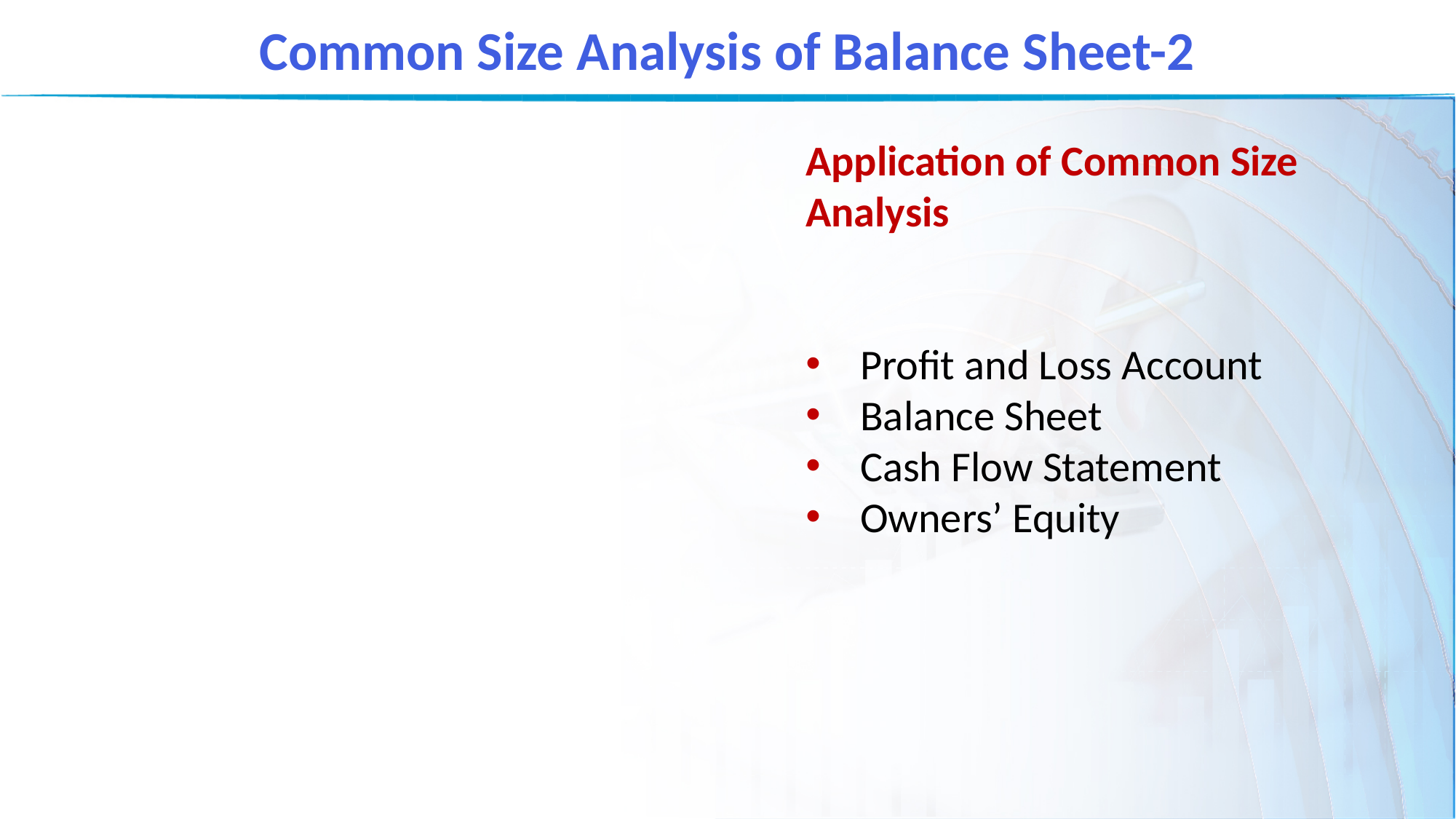

Common Size Analysis of Balance Sheet-2
Application of Common Size Analysis

Profit and Loss Account
Balance Sheet
Cash Flow Statement
Owners’ Equity